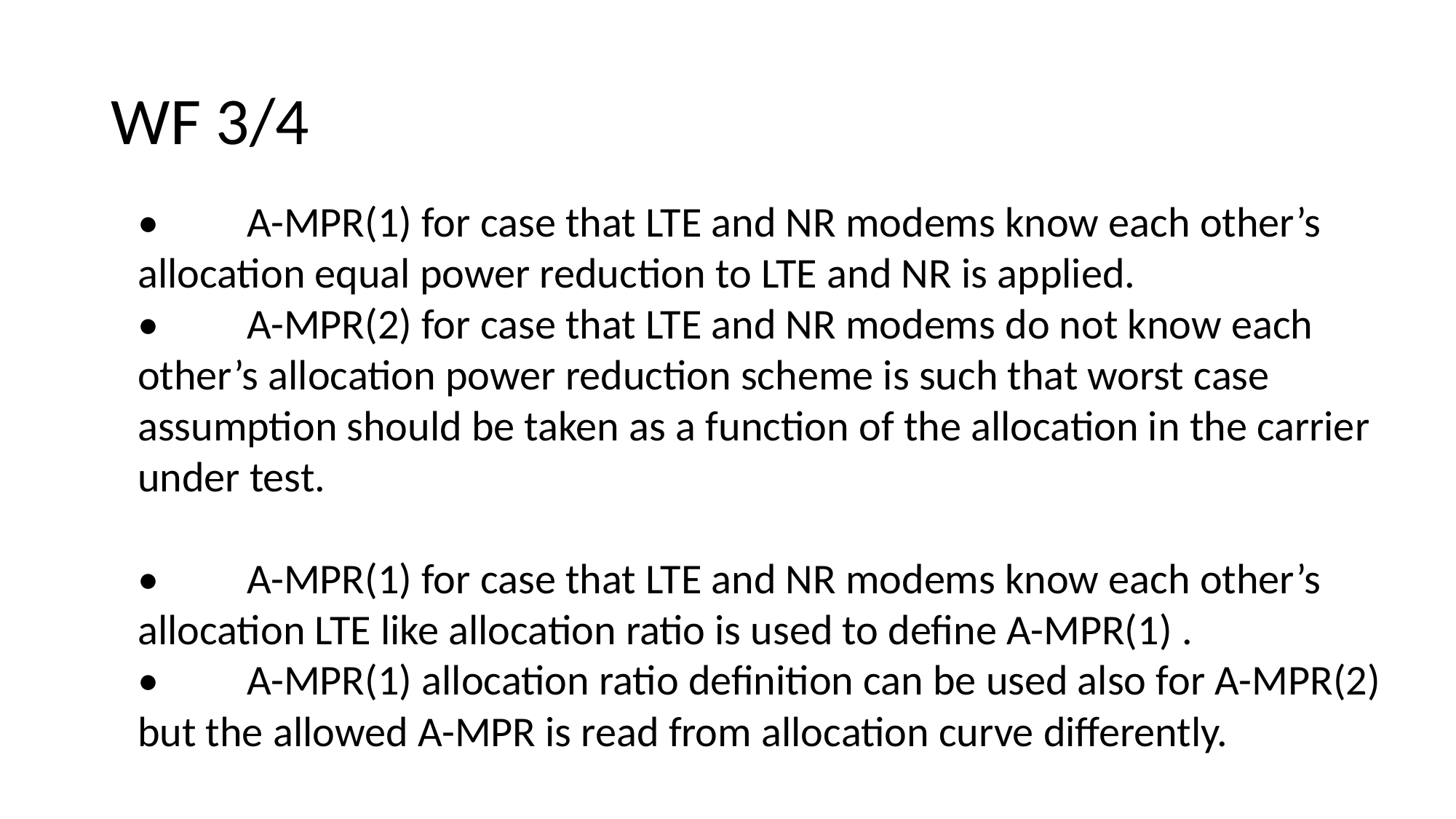

# WF 3/4
•	A-MPR(1) for case that LTE and NR modems know each other’s allocation equal power reduction to LTE and NR is applied.
•	A-MPR(2) for case that LTE and NR modems do not know each other’s allocation power reduction scheme is such that worst case assumption should be taken as a function of the allocation in the carrier under test.

•	A-MPR(1) for case that LTE and NR modems know each other’s allocation LTE like allocation ratio is used to define A-MPR(1) .
•	A-MPR(1) allocation ratio definition can be used also for A-MPR(2) but the allowed A-MPR is read from allocation curve differently.